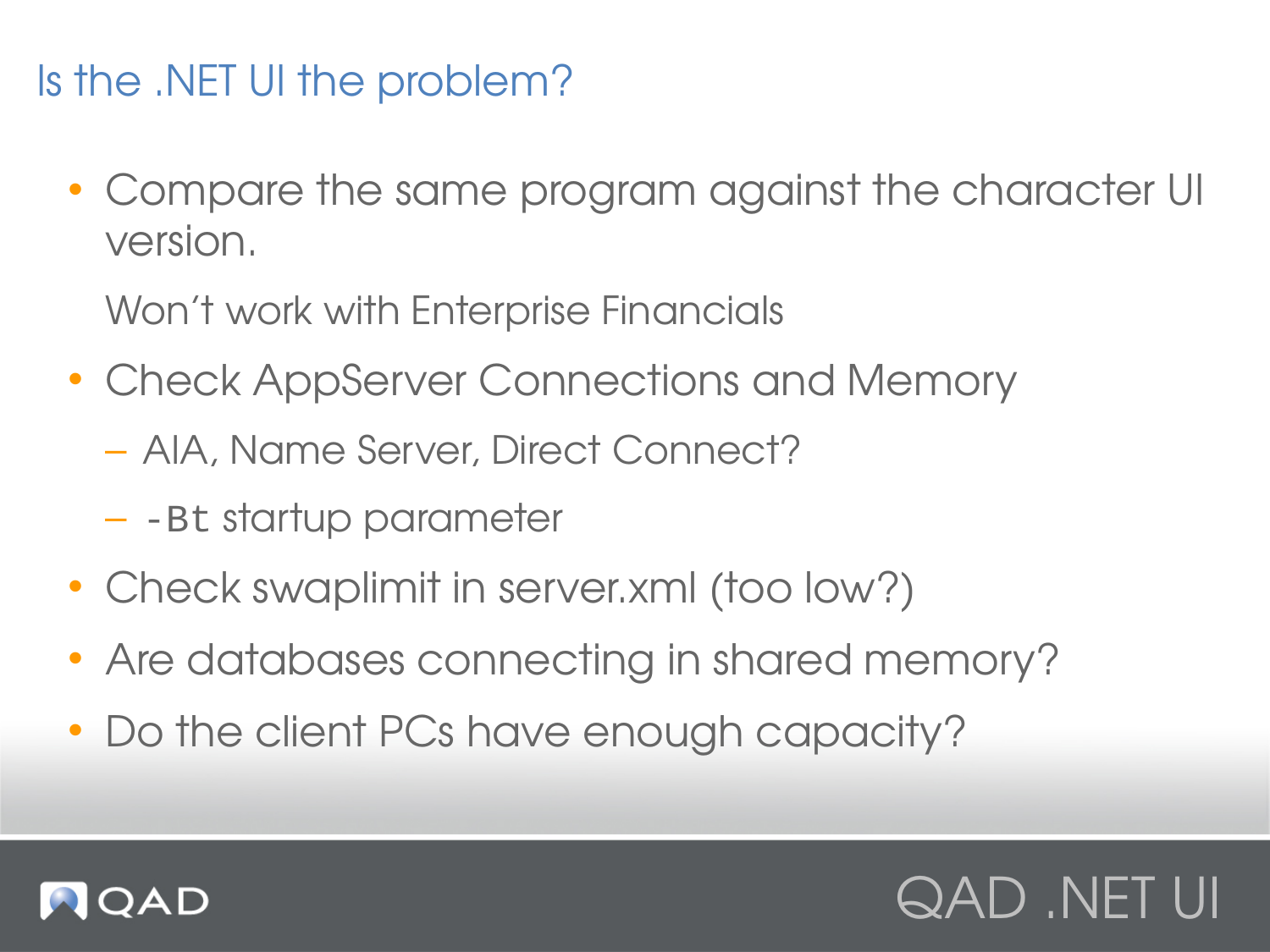

Is the .NET UI the problem?
Compare the same program against the character UI version.
Won’t work with Enterprise Financials
Check AppServer Connections and Memory
AIA, Name Server, Direct Connect?
-Bt startup parameter
Check swaplimit in server.xml (too low?)
Are databases connecting in shared memory?
Do the client PCs have enough capacity?
# QAD .NET UI